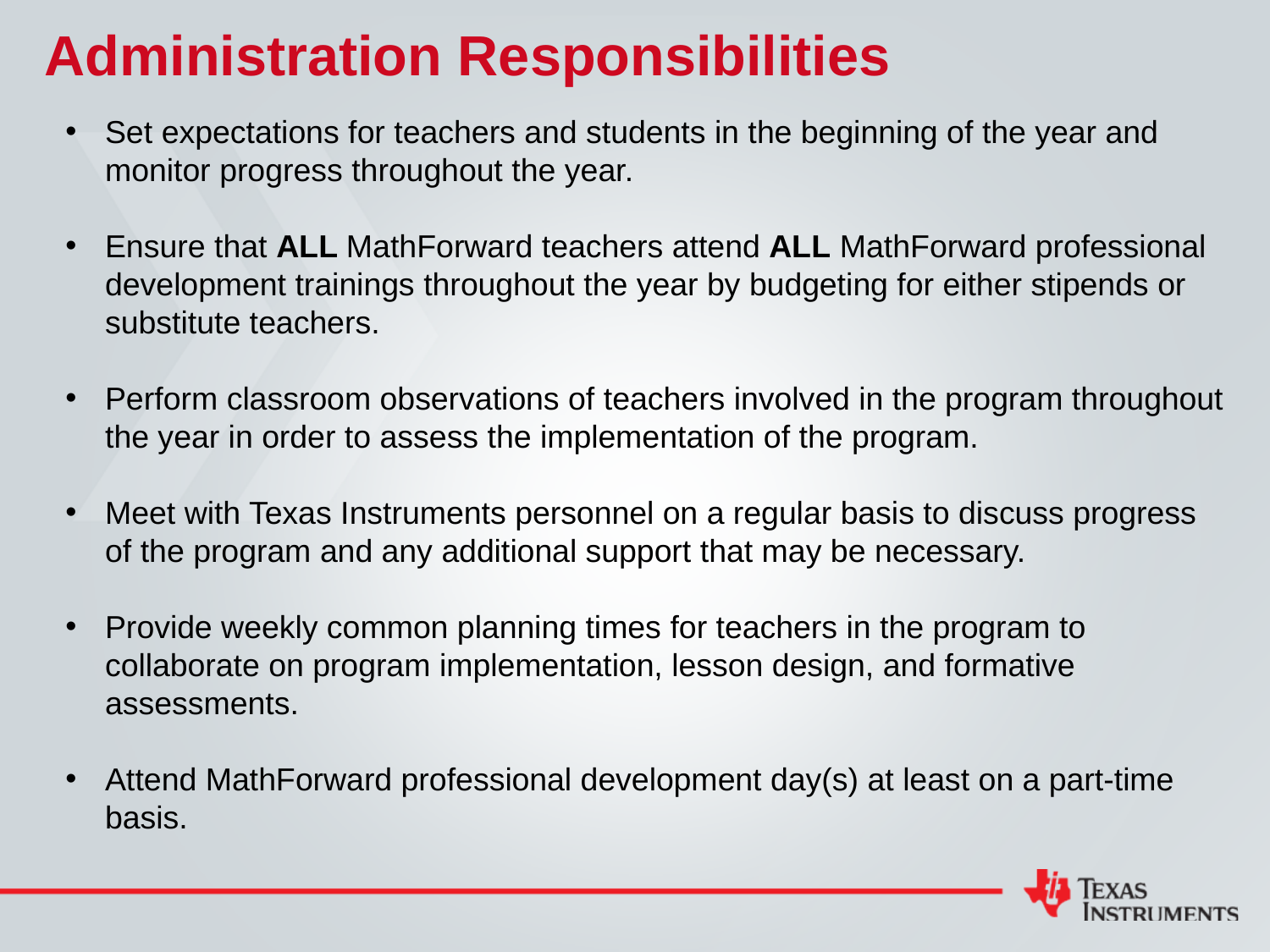

# Administration Responsibilities
Set expectations for teachers and students in the beginning of the year and monitor progress throughout the year.

Ensure that ALL MathForward teachers attend ALL MathForward professional development trainings throughout the year by budgeting for either stipends or substitute teachers.

Perform classroom observations of teachers involved in the program throughout the year in order to assess the implementation of the program.

Meet with Texas Instruments personnel on a regular basis to discuss progress of the program and any additional support that may be necessary.

Provide weekly common planning times for teachers in the program to collaborate on program implementation, lesson design, and formative assessments.

Attend MathForward professional development day(s) at least on a part-time basis.